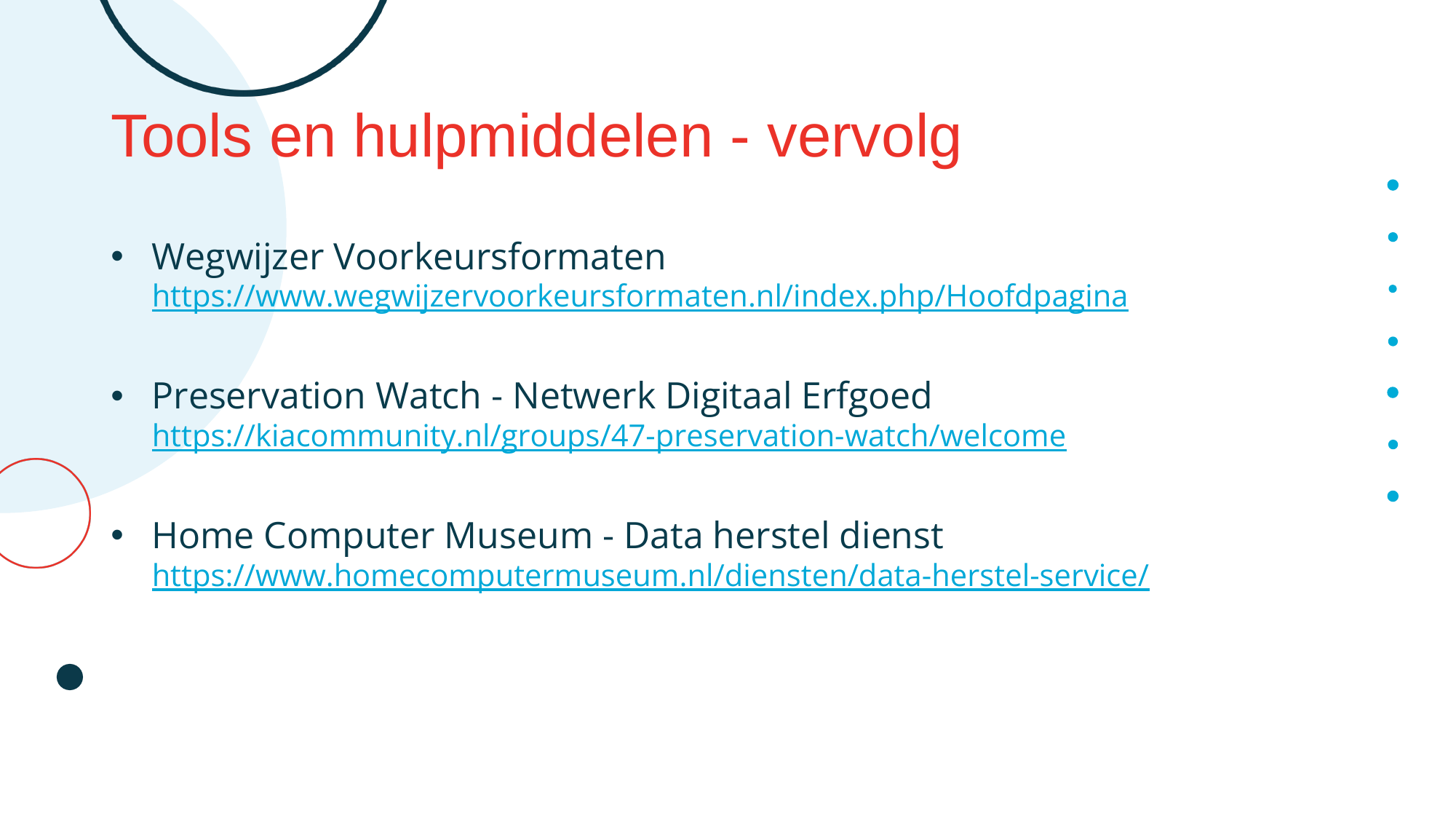

# Tools en hulpmiddelen - vervolg
Wegwijzer Voorkeursformaten
https://www.wegwijzervoorkeursformaten.nl/index.php/Hoofdpagina

Preservation Watch - Netwerk Digitaal Erfgoed
https://kiacommunity.nl/groups/47-preservation-watch/welcome

Home Computer Museum - Data herstel dienst
https://www.homecomputermuseum.nl/diensten/data-herstel-service/